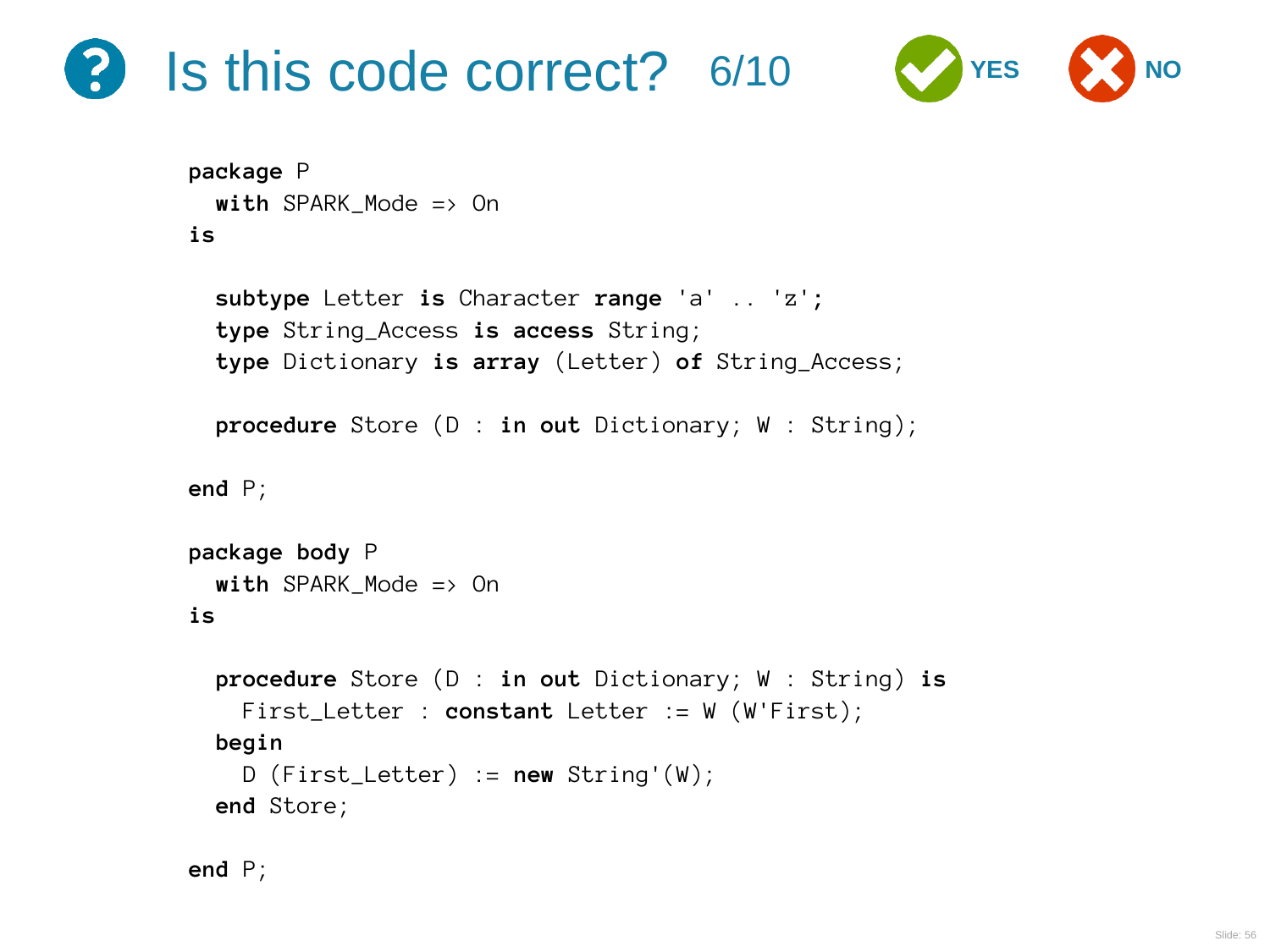

# 6/10
package P
  with SPARK_Mode => On
is

  subtype Letter is Character range 'a' .. 'z';
  type String_Access is access String;
  type Dictionary is array (Letter) of String_Access;

  procedure Store (D : in out Dictionary; W : String);

end P;

package body P
  with SPARK_Mode => On
is

  procedure Store (D : in out Dictionary; W : String) is
    First_Letter : constant Letter := W (W'First);
  begin
    D (First_Letter) := new String'(W);
  end Store;

end P;